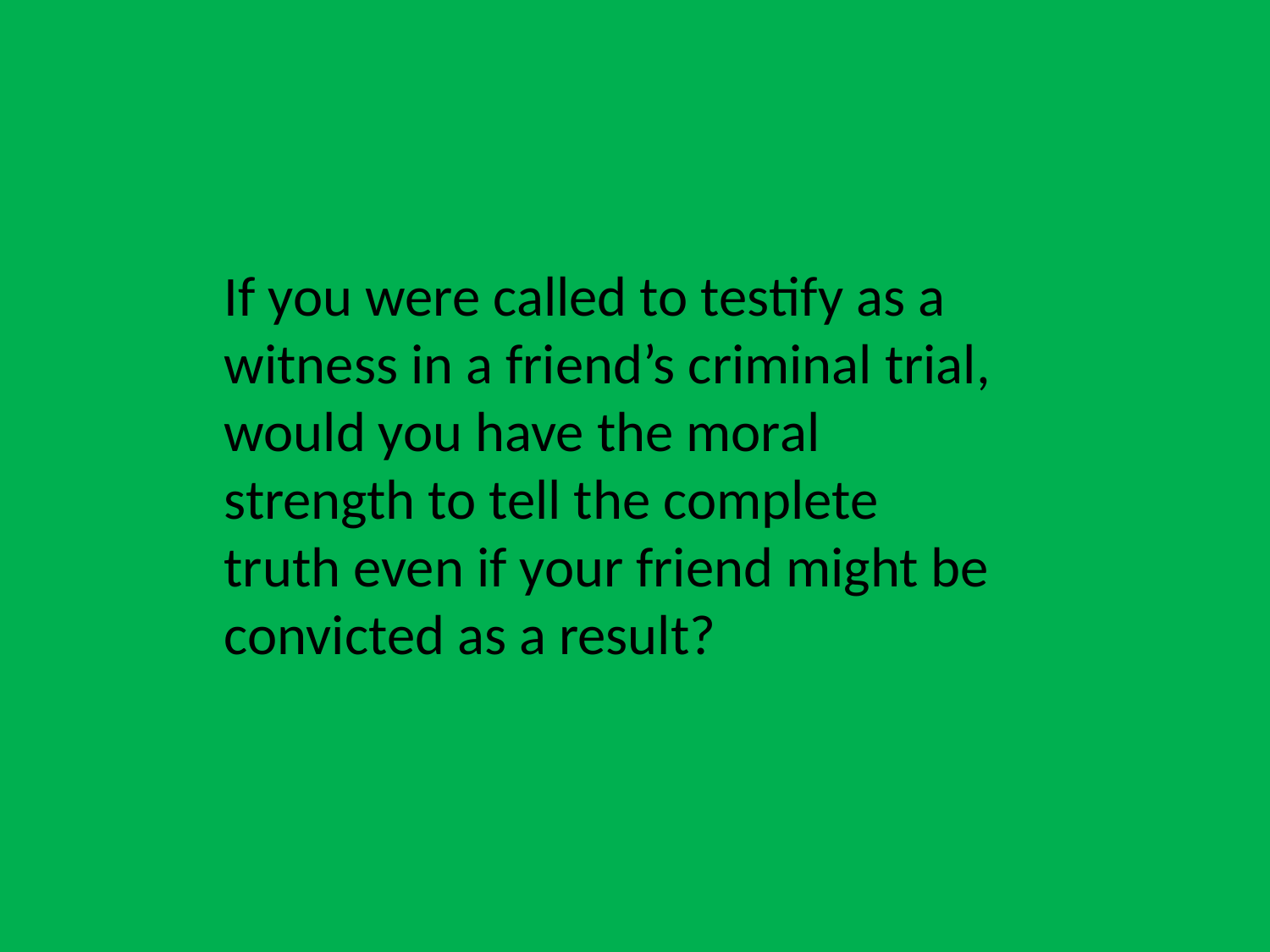

If you were called to testify as a witness in a friend’s criminal trial, would you have the moral strength to tell the complete truth even if your friend might be convicted as a result?